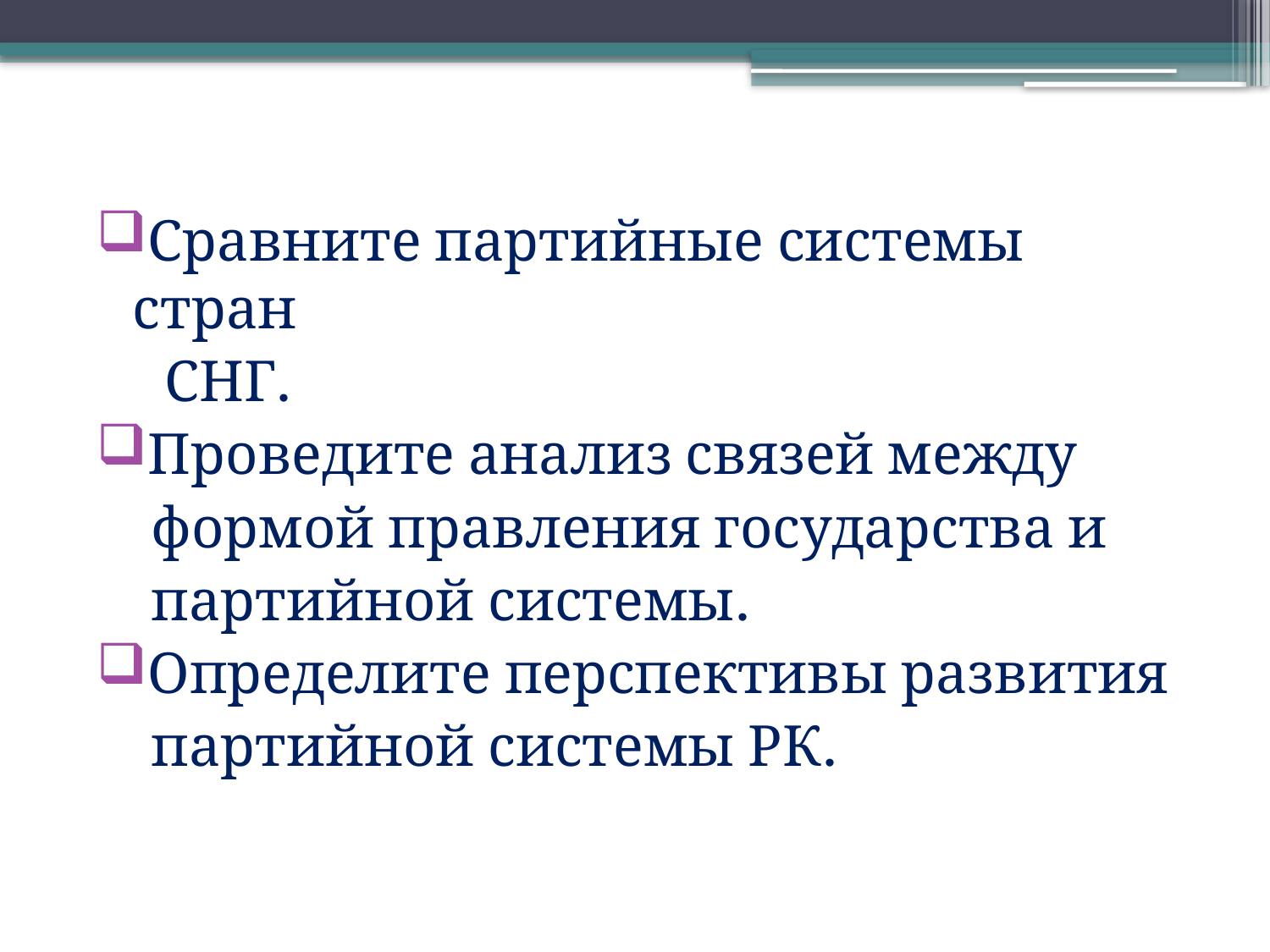

Сравните партийные системы стран
     СНГ.
Проведите анализ связей между
    формой правления государства и
    партийной системы.
Определите перспективы развития
    партийной системы РК.